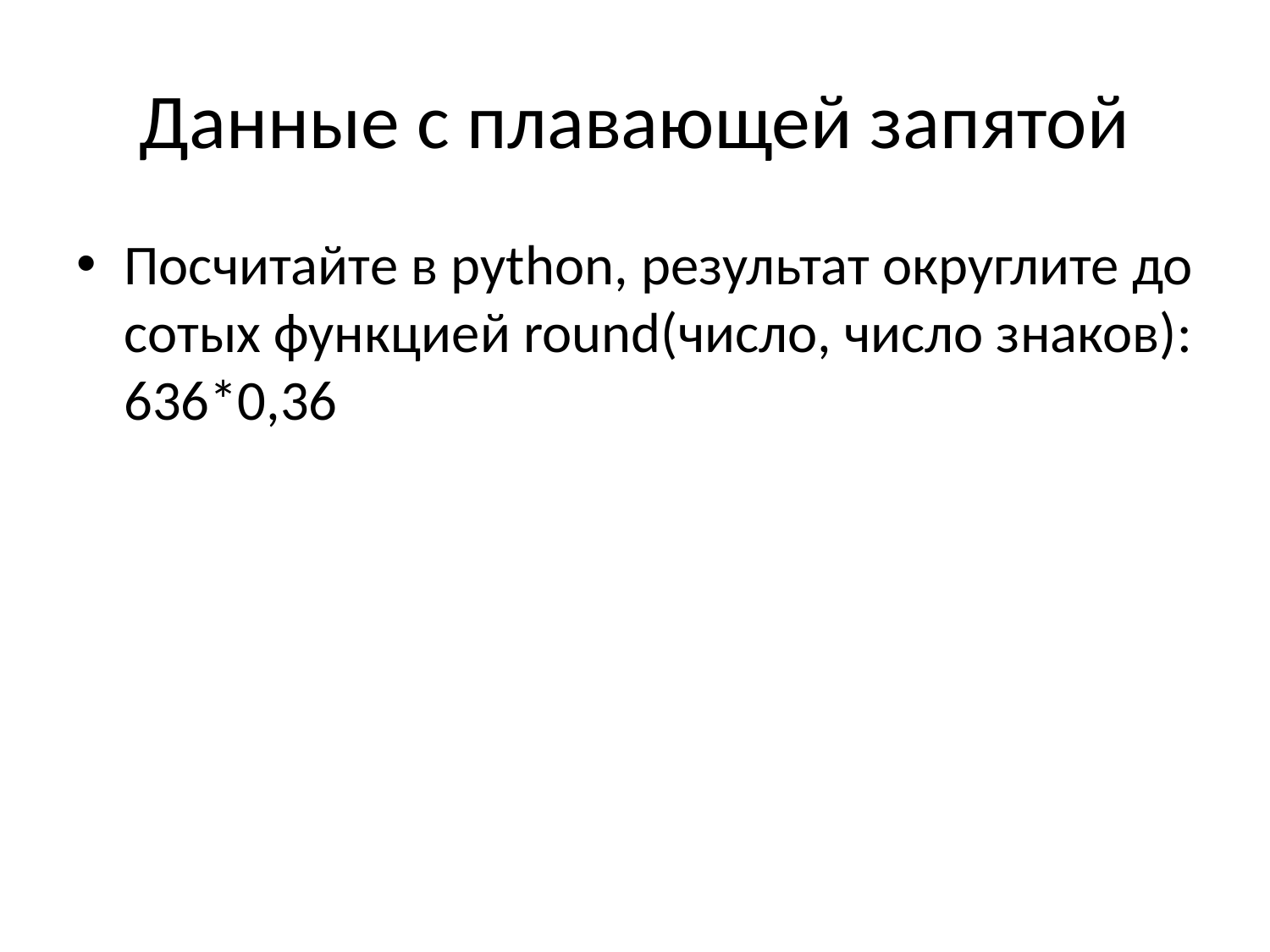

# Данные с плавающей запятой
Посчитайте в python, результат округлите до сотых функцией round(число, число знаков): 636*0,36